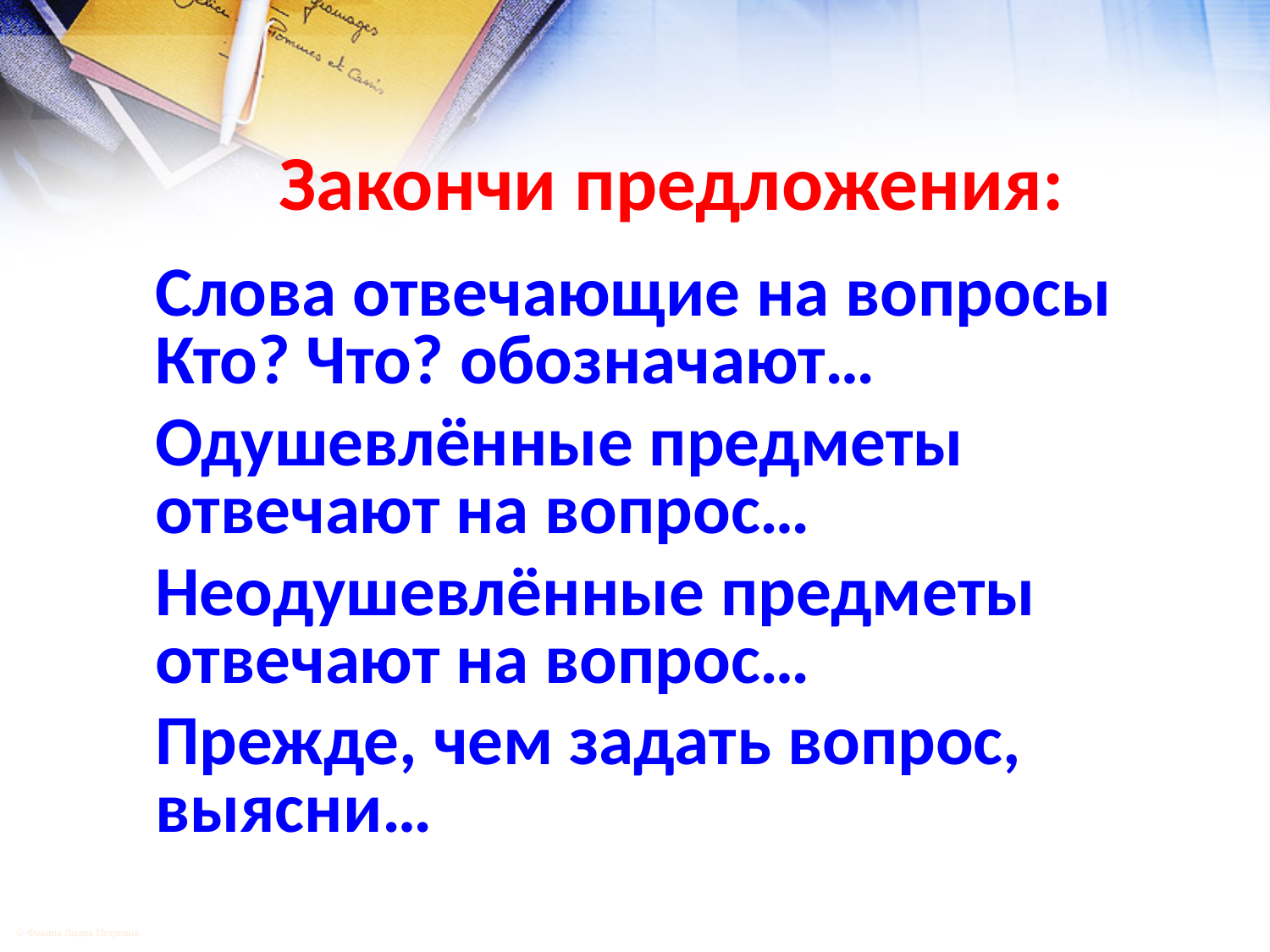

# Закончи предложения:
	Слова отвечающие на вопросы Кто? Что? обозначают…
	Одушевлённые предметы отвечают на вопрос…
	Неодушевлённые предметы отвечают на вопрос…
	Прежде, чем задать вопрос, выясни…